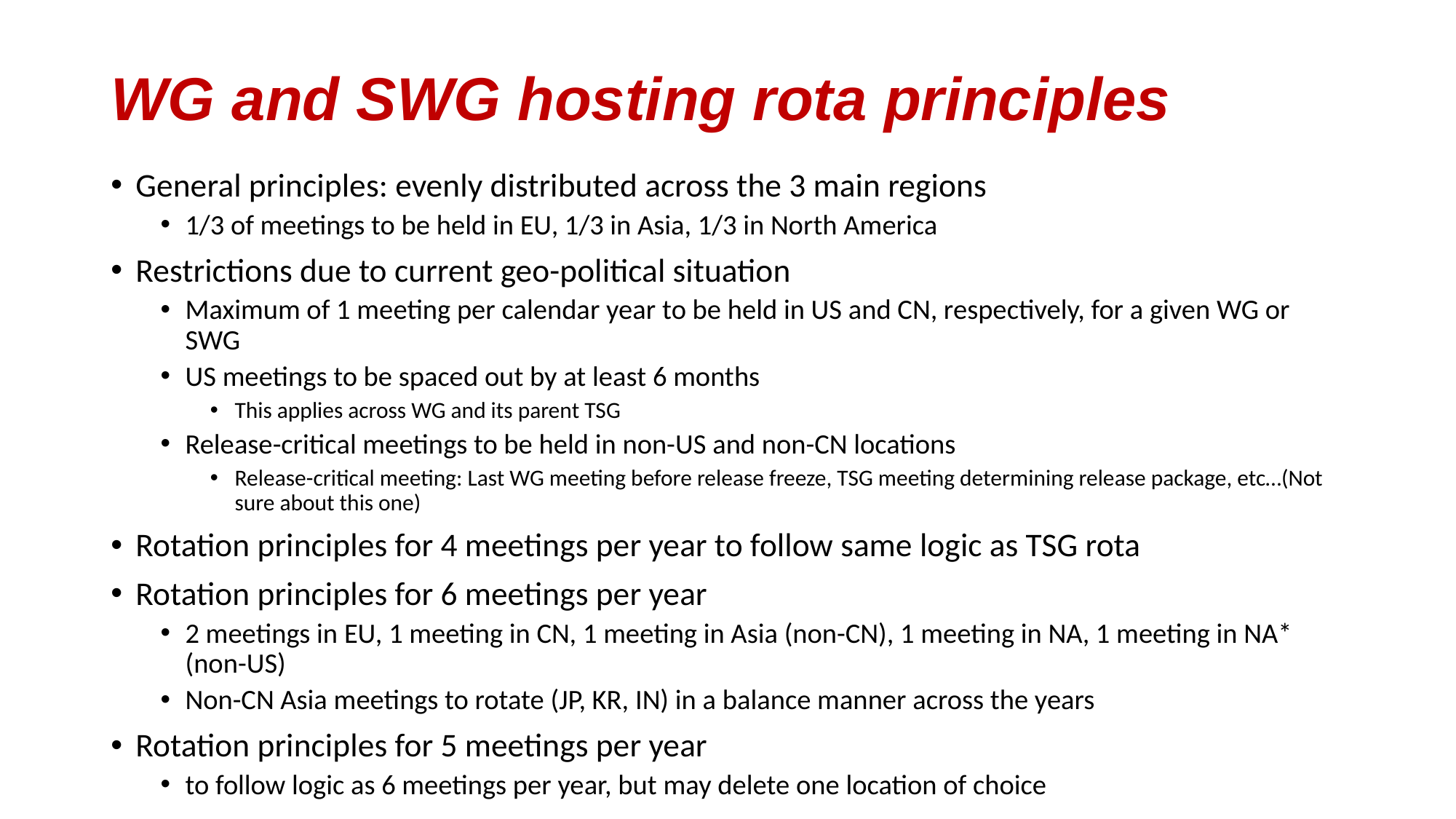

# WG and SWG hosting rota principles
General principles: evenly distributed across the 3 main regions
1/3 of meetings to be held in EU, 1/3 in Asia, 1/3 in North America
Restrictions due to current geo-political situation
Maximum of 1 meeting per calendar year to be held in US and CN, respectively, for a given WG or SWG
US meetings to be spaced out by at least 6 months
This applies across WG and its parent TSG
Release-critical meetings to be held in non-US and non-CN locations
Release-critical meeting: Last WG meeting before release freeze, TSG meeting determining release package, etc…(Not sure about this one)
Rotation principles for 4 meetings per year to follow same logic as TSG rota
Rotation principles for 6 meetings per year
2 meetings in EU, 1 meeting in CN, 1 meeting in Asia (non-CN), 1 meeting in NA, 1 meeting in NA* (non-US)
Non-CN Asia meetings to rotate (JP, KR, IN) in a balance manner across the years
Rotation principles for 5 meetings per year
to follow logic as 6 meetings per year, but may delete one location of choice